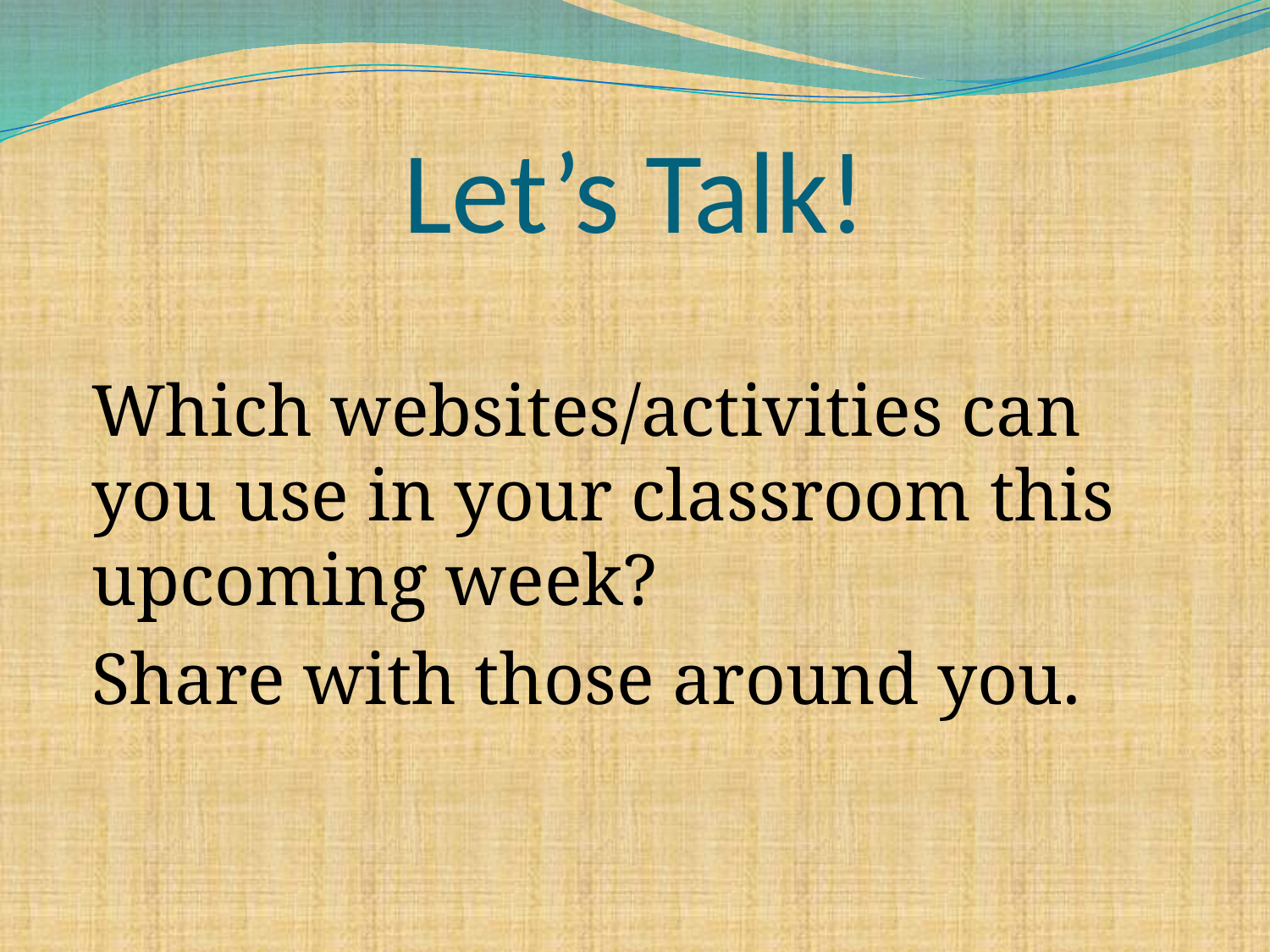

# Let’s Talk!
Which websites/activities can you use in your classroom this upcoming week?
Share with those around you.